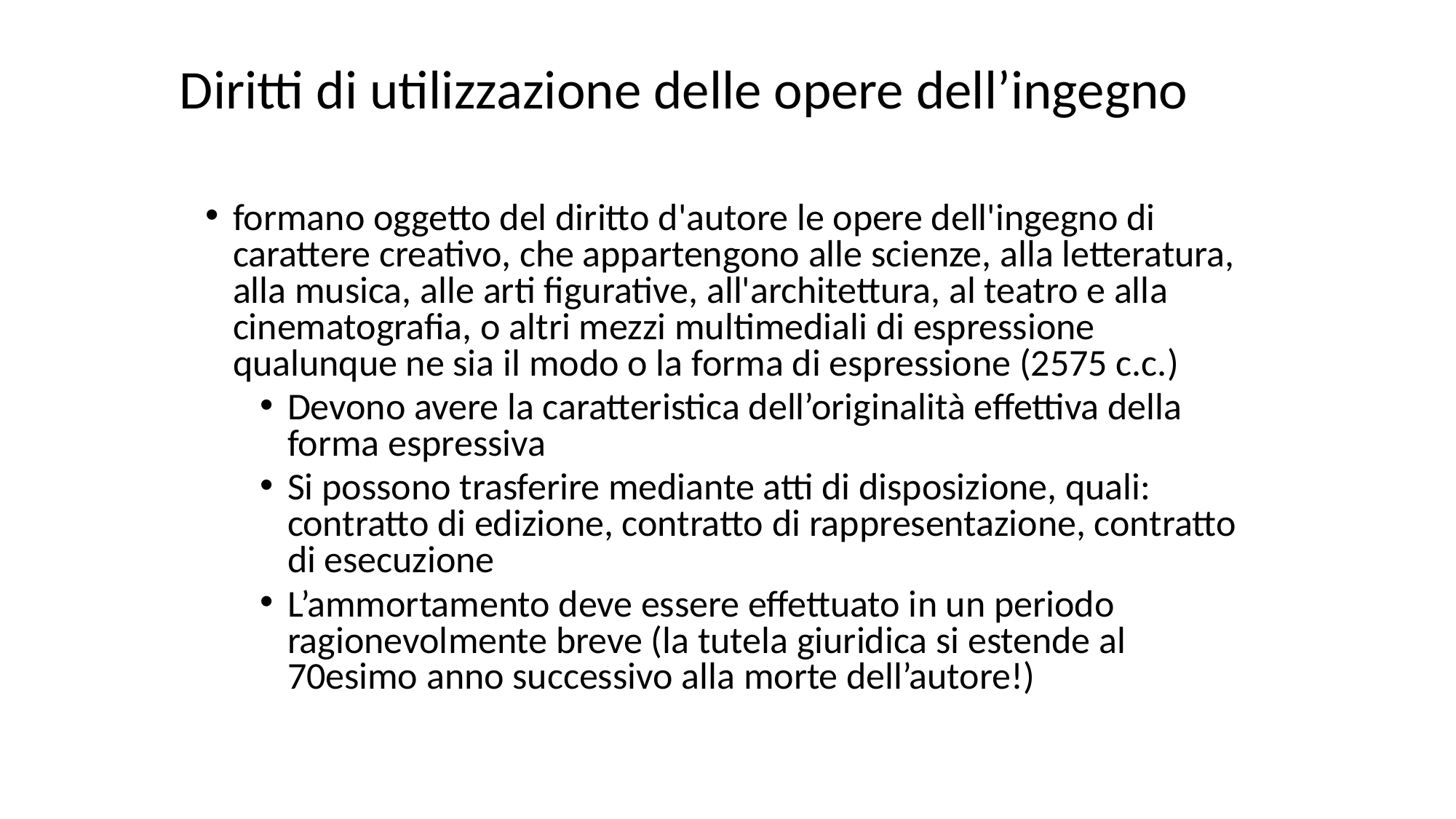

# Diritti di utilizzazione delle opere dell’ingegno

formano oggetto del diritto d'autore le opere dell'ingegno di carattere creativo, che appartengono alle scienze, alla letteratura, alla musica, alle arti figurative, all'architettura, al teatro e alla cinematografia, o altri mezzi multimediali di espressione qualunque ne sia il modo o la forma di espressione (2575 c.c.)
Devono avere la caratteristica dell’originalità effettiva della forma espressiva
Si possono trasferire mediante atti di disposizione, quali: contratto di edizione, contratto di rappresentazione, contratto di esecuzione
L’ammortamento deve essere effettuato in un periodo ragionevolmente breve (la tutela giuridica si estende al 70esimo anno successivo alla morte dell’autore!)